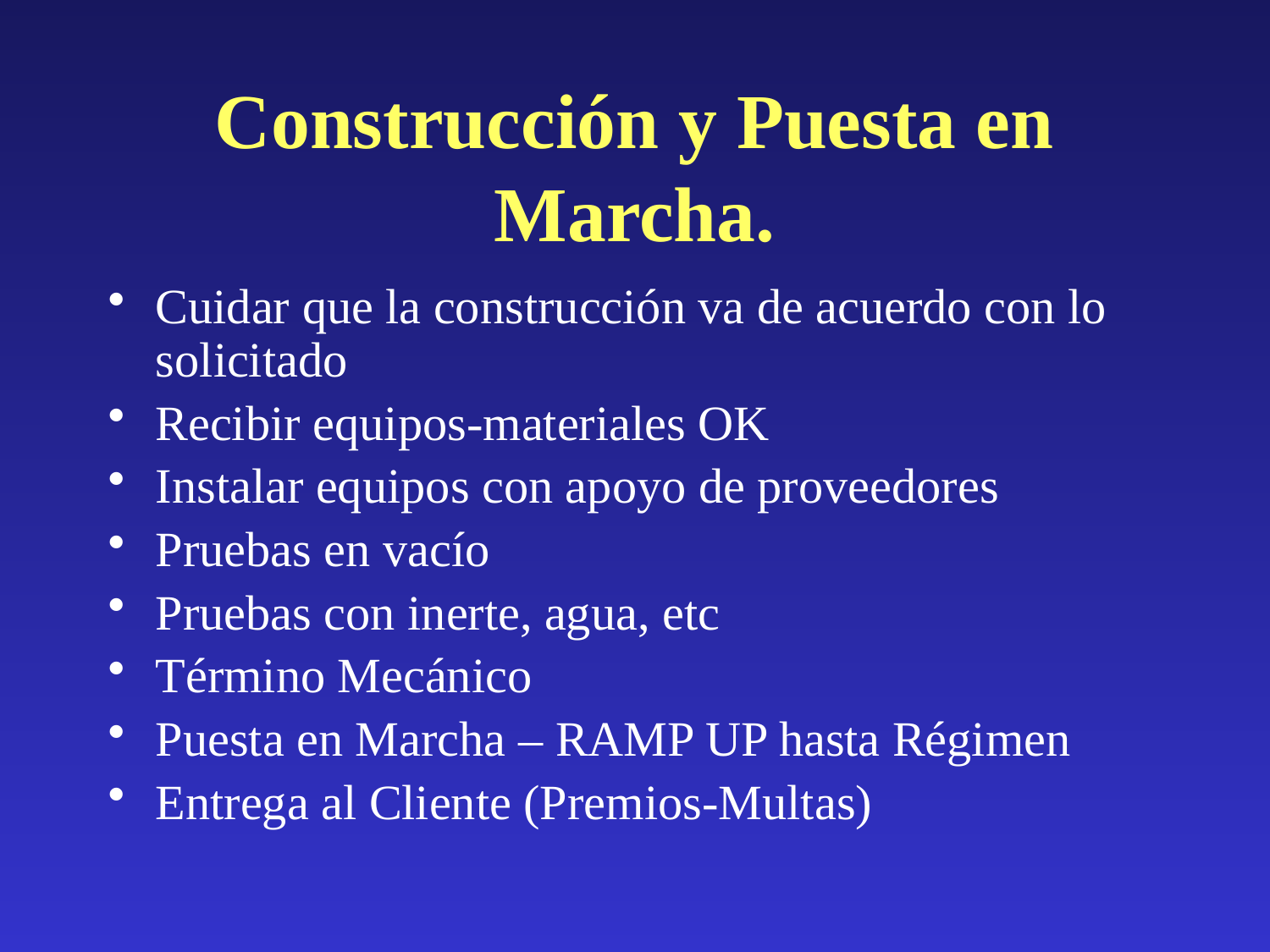

# Construcción y Puesta en Marcha.
Cuidar que la construcción va de acuerdo con lo solicitado
Recibir equipos-materiales OK
Instalar equipos con apoyo de proveedores
Pruebas en vacío
Pruebas con inerte, agua, etc
Término Mecánico
Puesta en Marcha – RAMP UP hasta Régimen
Entrega al Cliente (Premios-Multas)